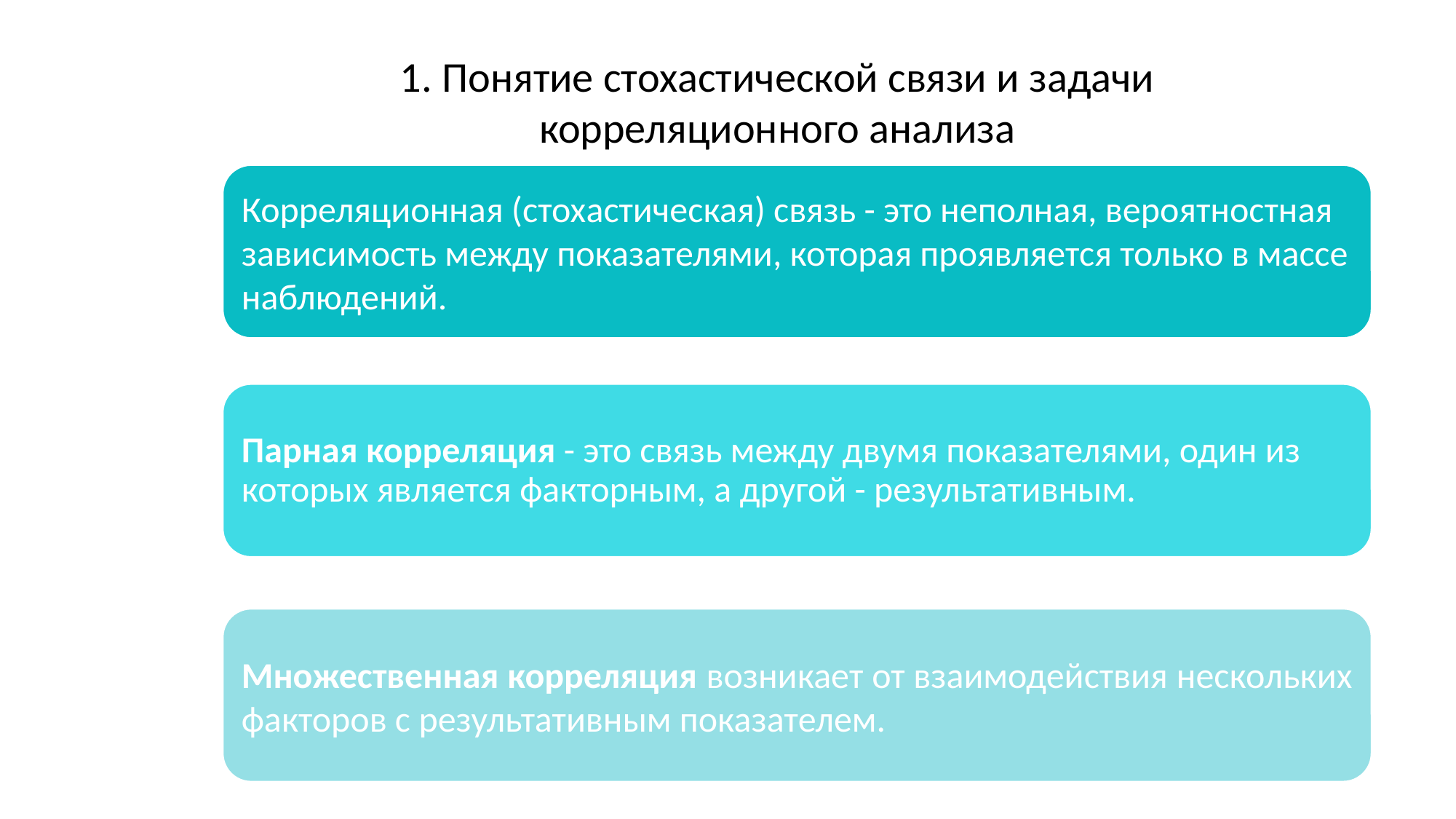

# 1. Понятие стохастической связи и задачи корреляционного анализа
Корреляционная (стохастическая) связь - это неполная, вероятностная зависимость между показателями, которая проявляется только в массе наблюдений.

Парная корреляция - это связь между двумя показателями, один из которых является факторным, а другой - результативным.

Множественная корреляция возникает от взаимодействия нескольких факторов с результативным показателем.